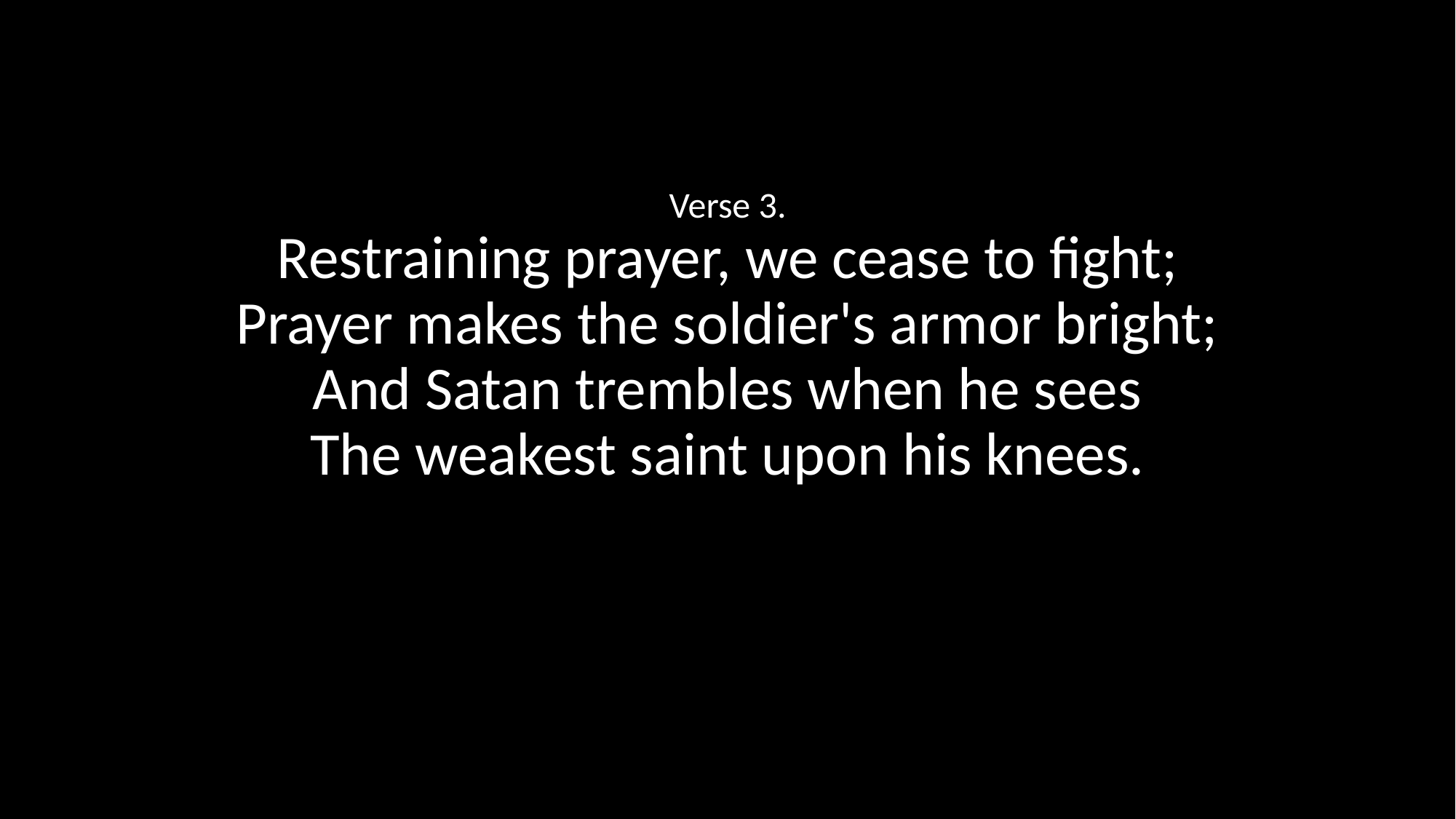

Verse 3.
Restraining prayer, we cease to fight;
Prayer makes the soldier's armor bright;
And Satan trembles when he sees
The weakest saint upon his knees.